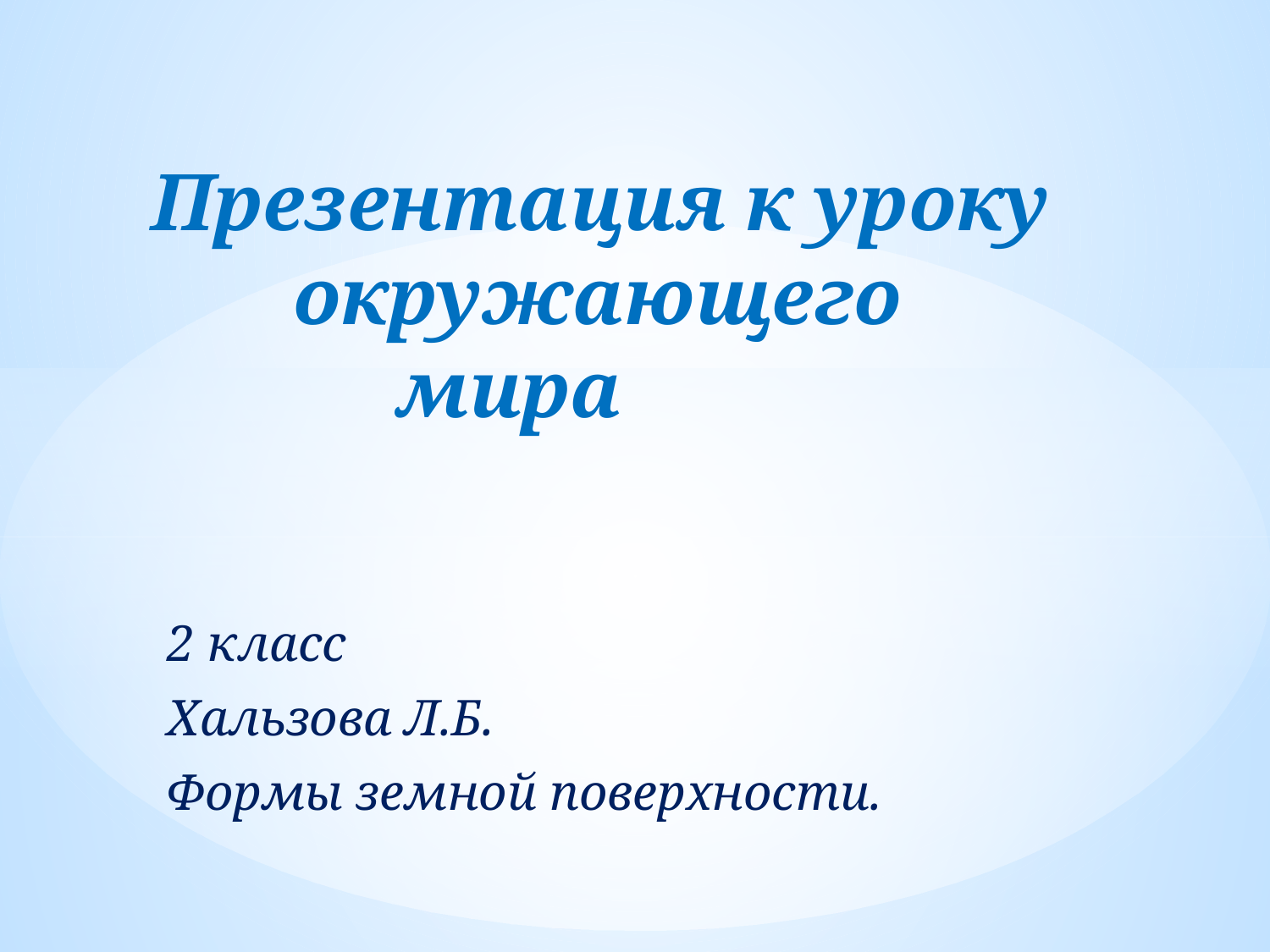

# Презентация к уроку окружающего мира
2 класс
Хальзова Л.Б.
Формы земной поверхности.